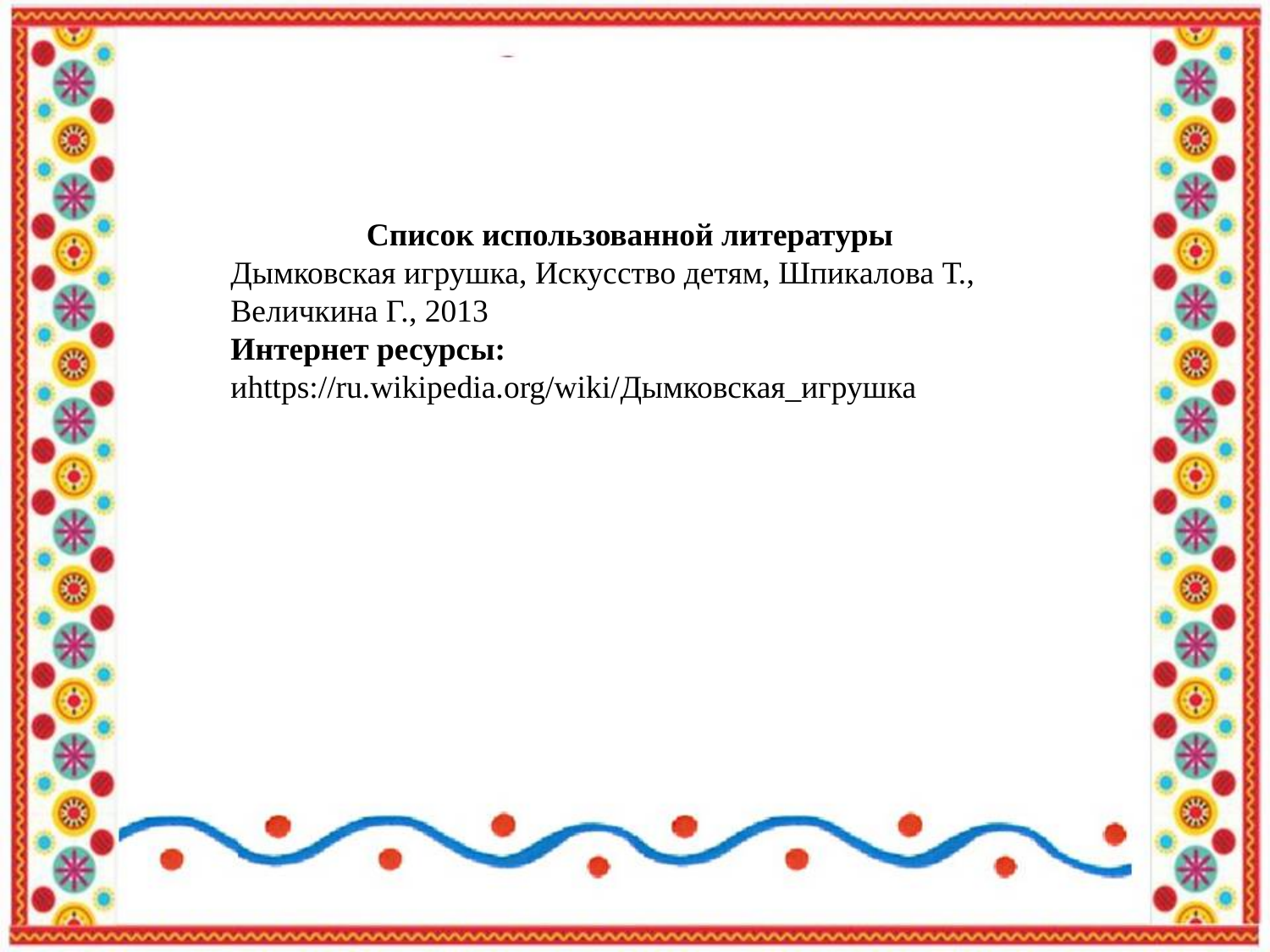

Список использованной литературы
Дымковская игрушка, Искусство детям, Шпикалова Т., Величкина Г., 2013
Интернет ресурсы: иhttps://ru.wikipedia.org/wiki/Дымковская_игрушка